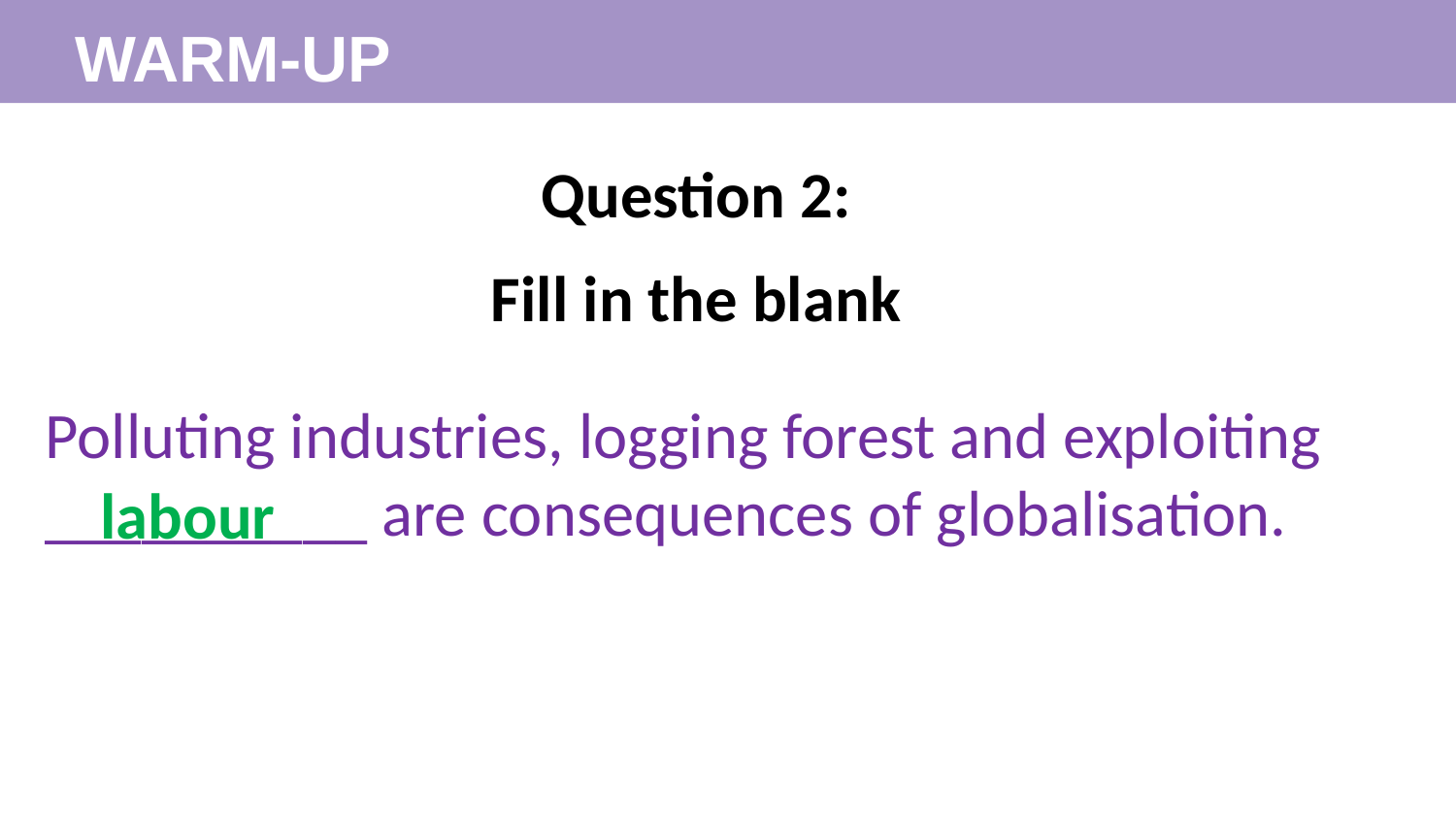

WARM-UP
Question 2:
Fill in the blank
Polluting industries, logging forest and exploiting __________ are consequences of globalisation.
labour